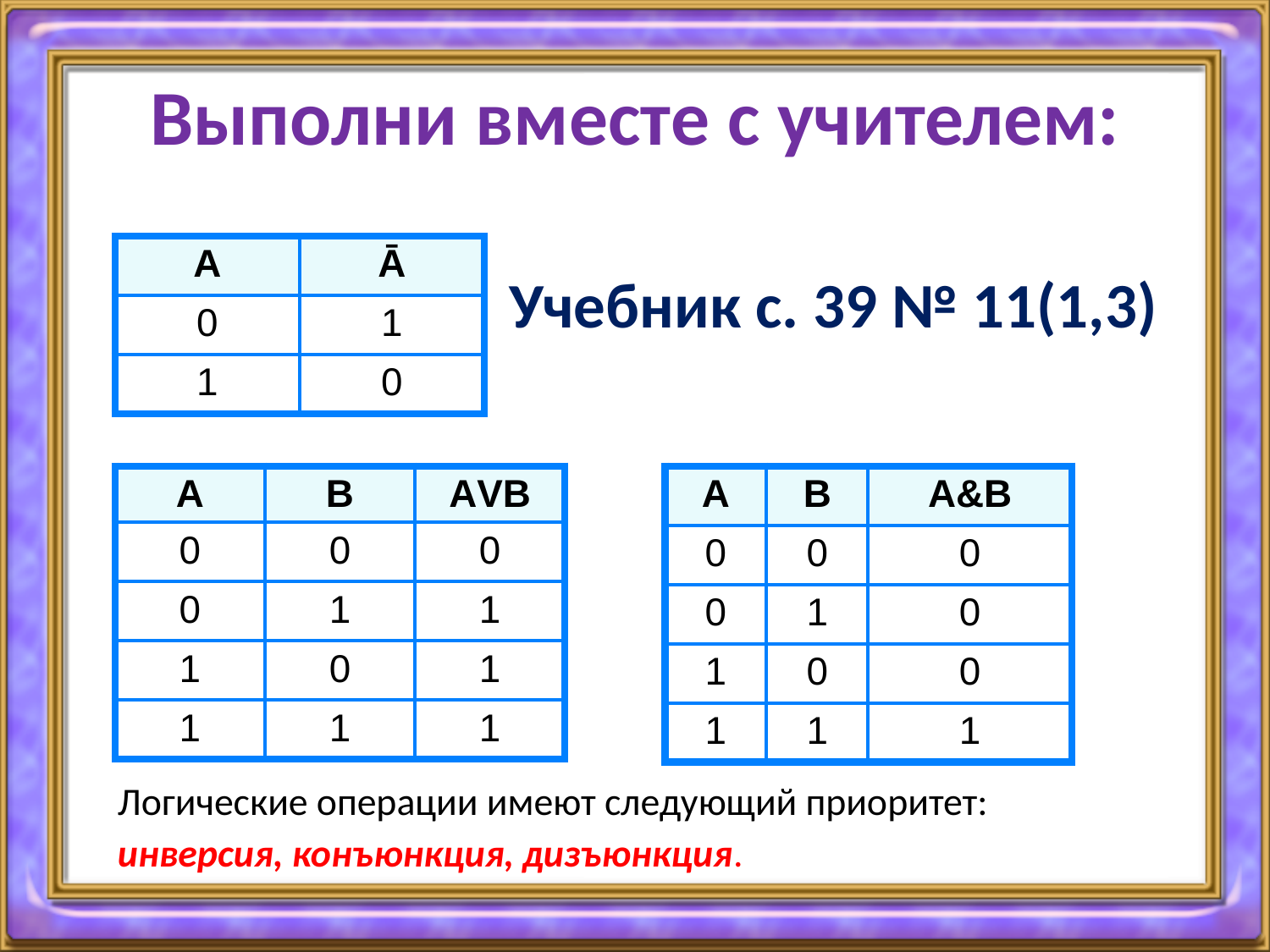

# Выполни вместе с учителем:
| А | Ā |
| --- | --- |
| 0 | 1 |
| 1 | 0 |
Учебник с. 39 № 11(1,3)
| А | В | АVВ |
| --- | --- | --- |
| 0 | 0 | 0 |
| 0 | 1 | 1 |
| 1 | 0 | 1 |
| 1 | 1 | 1 |
| А | В | А&В |
| --- | --- | --- |
| 0 | 0 | 0 |
| 0 | 1 | 0 |
| 1 | 0 | 0 |
| 1 | 1 | 1 |
Логические операции имеют следующий приоритет:
инверсия, конъюнкция, дизъюнкция.